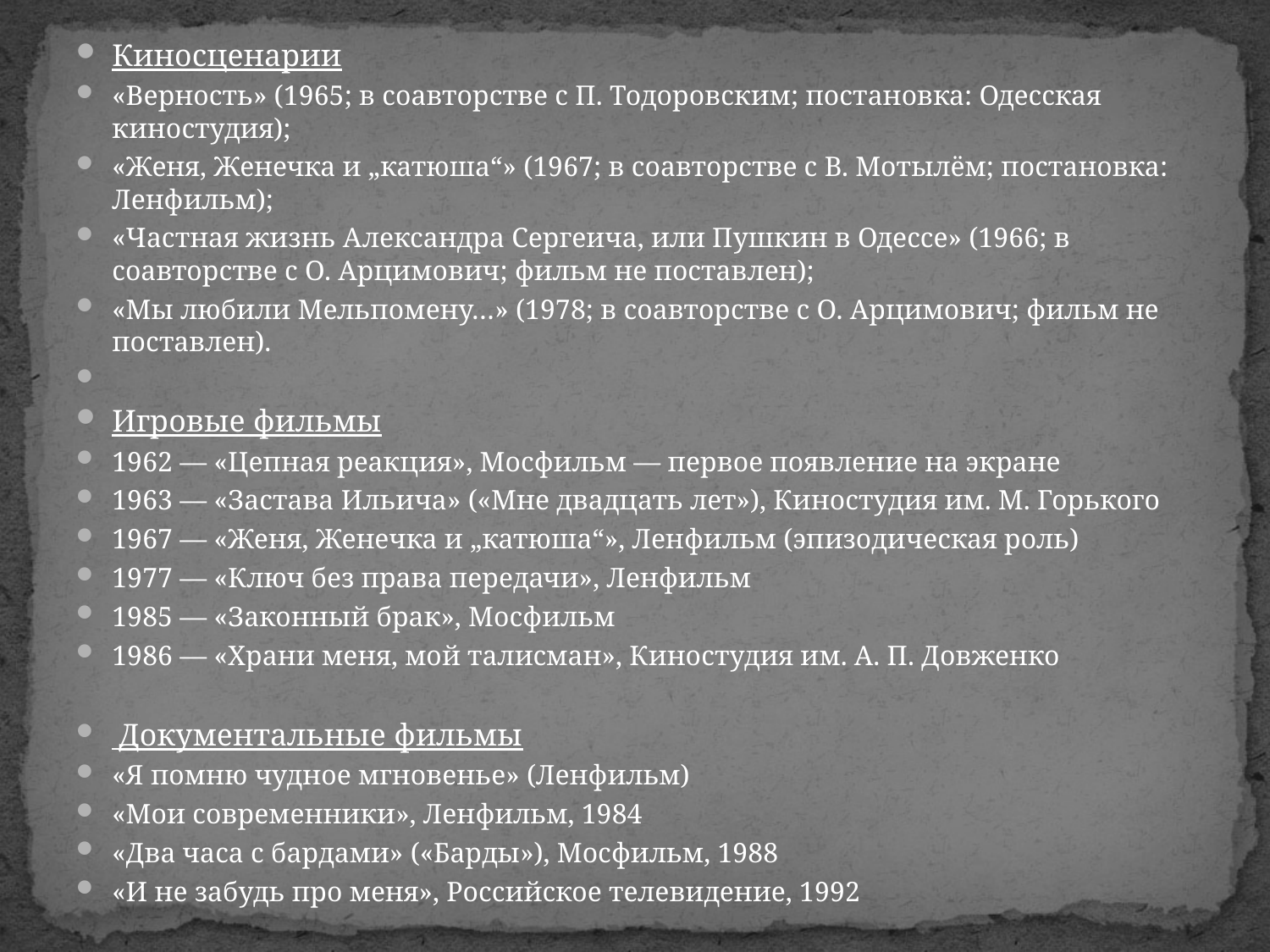

Киносценарии
«Верность» (1965; в соавторстве с П. Тодоровским; постановка: Одесская киностудия);
«Женя, Женечка и „катюша“» (1967; в соавторстве с В. Мотылём; постановка: Ленфильм);
«Частная жизнь Александра Сергеича, или Пушкин в Одессе» (1966; в соавторстве с О. Арцимович; фильм не поставлен);
«Мы любили Мельпомену…» (1978; в соавторстве с О. Арцимович; фильм не поставлен).

Игровые фильмы
1962 — «Цепная реакция», Мосфильм — первое появление на экране
1963 — «Застава Ильича» («Мне двадцать лет»), Киностудия им. М. Горького
1967 — «Женя, Женечка и „катюша“», Ленфильм (эпизодическая роль)
1977 — «Ключ без права передачи», Ленфильм
1985 — «Законный брак», Мосфильм
1986 — «Храни меня, мой талисман», Киностудия им. А. П. Довженко

 Документальные фильмы
«Я помню чудное мгновенье» (Ленфильм)
«Мои современники», Ленфильм, 1984
«Два часа с бардами» («Барды»), Мосфильм, 1988
«И не забудь про меня», Российское телевидение, 1992